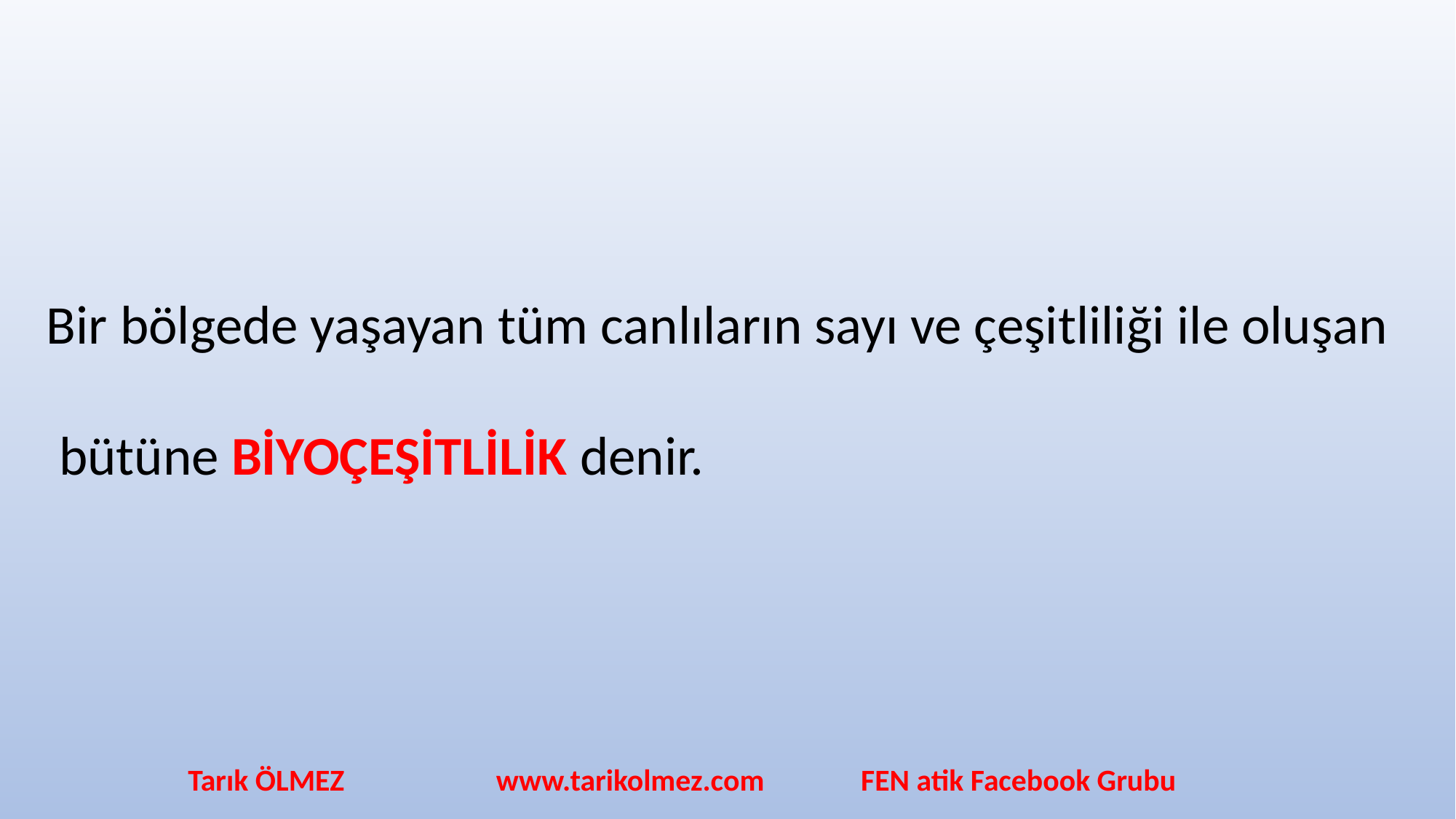

Bir bölgede yaşayan tüm canlıların sayı ve çeşitliliği ile oluşan

 bütüne BİYOÇEŞİTLİLİK denir.

Tarık ÖLMEZ                      www.tarikolmez.com              FEN atik Facebook Grubu